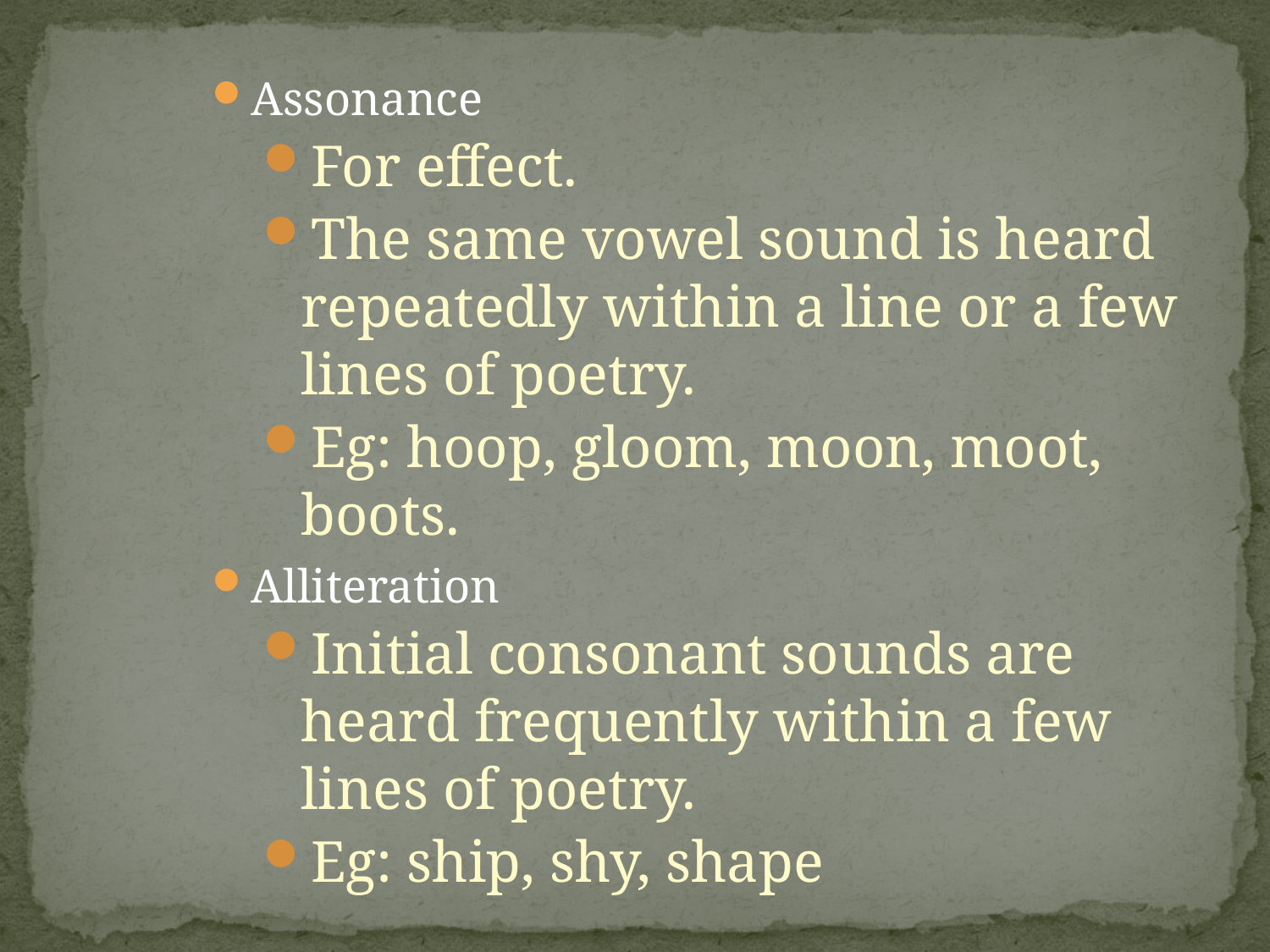

Assonance
For effect.
The same vowel sound is heard repeatedly within a line or a few lines of poetry.
Eg: hoop, gloom, moon, moot, boots.
Alliteration
Initial consonant sounds are heard frequently within a few lines of poetry.
Eg: ship, shy, shape